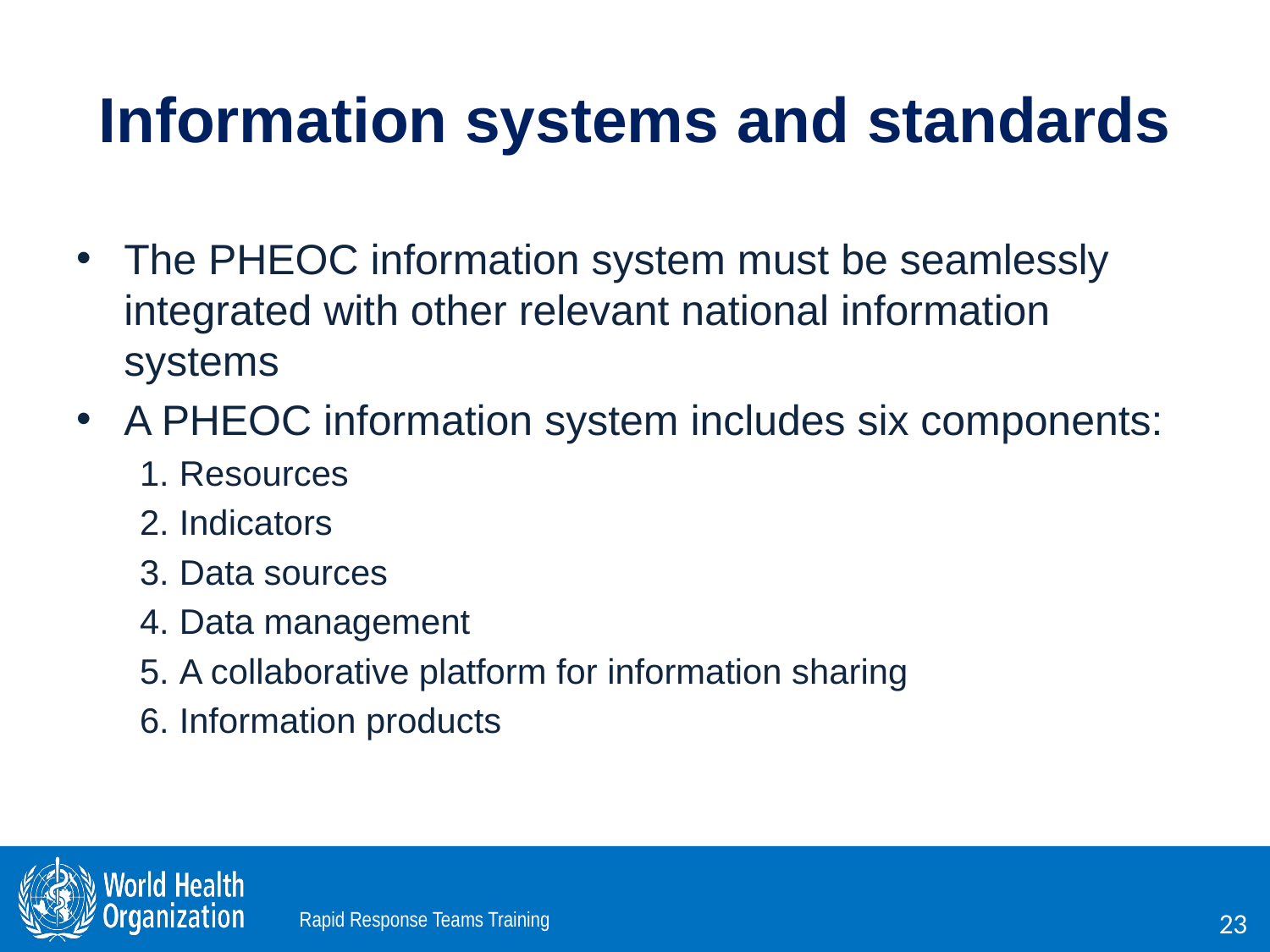

# Information systems and standards
The PHEOC information system must be seamlessly integrated with other relevant national information systems
A PHEOC information system includes six components:
Resources
Indicators
Data sources
Data management
A collaborative platform for information sharing
Information products